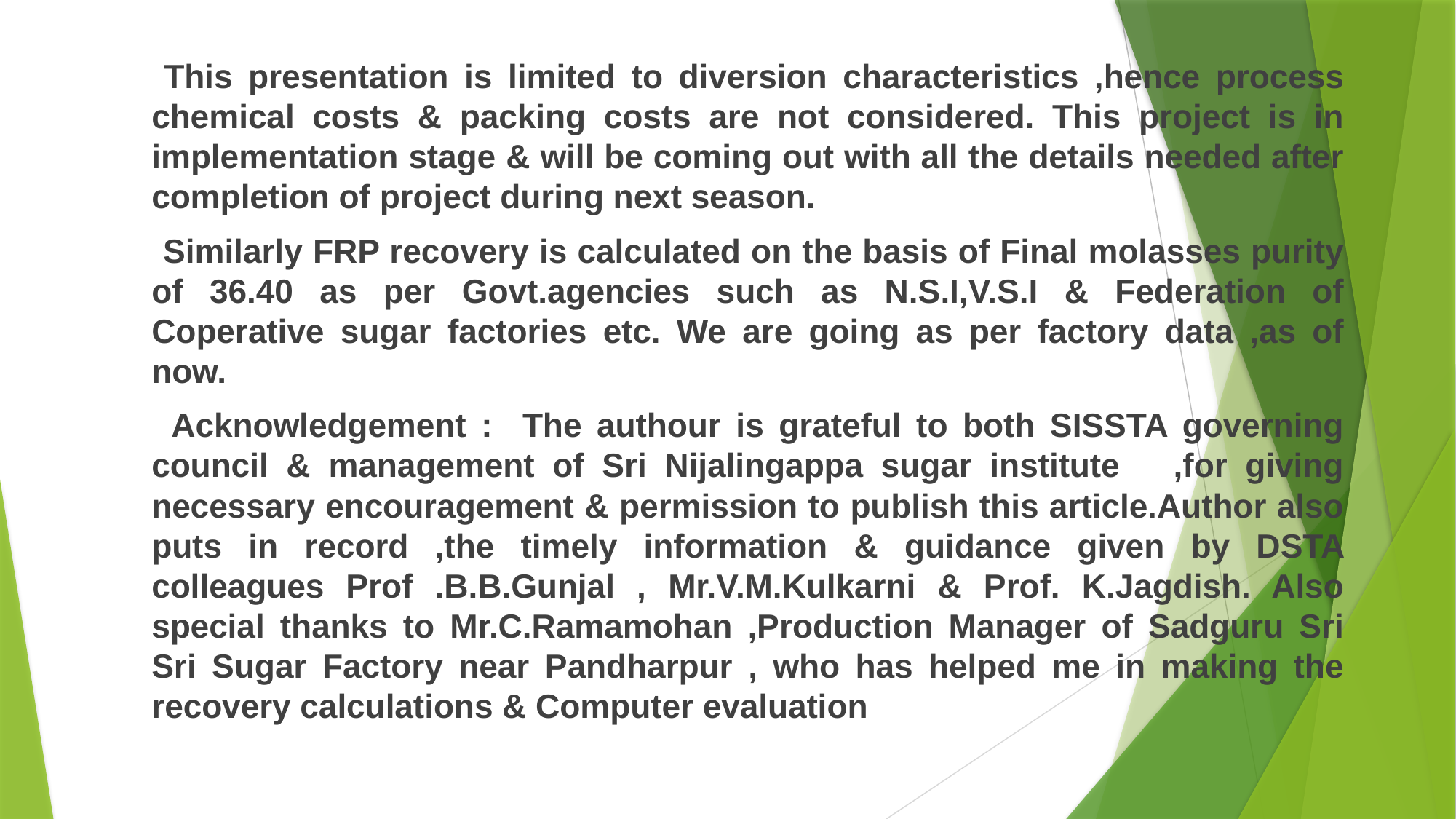

This presentation is limited to diversion characteristics ,hence process chemical costs & packing costs are not considered. This project is in implementation stage & will be coming out with all the details needed after completion of project during next season.
     Similarly FRP recovery is calculated on the basis of Final molasses purity of 36.40 as per Govt.agencies such as N.S.I,V.S.I & Federation of Coperative sugar factories etc. We are going as per factory data ,as of now.
    Acknowledgement :  The authour is grateful to both SISSTA governing council & management of Sri Nijalingappa sugar institute   ,for giving necessary encouragement & permission to publish this article.Author also puts in record ,the timely information & guidance given by DSTA colleagues Prof .B.B.Gunjal , Mr.V.M.Kulkarni & Prof. K.Jagdish. Also special thanks to Mr.C.Ramamohan ,Production Manager of Sadguru Sri Sri Sugar Factory near Pandharpur , who has helped me in making the recovery calculations & Computer evaluation